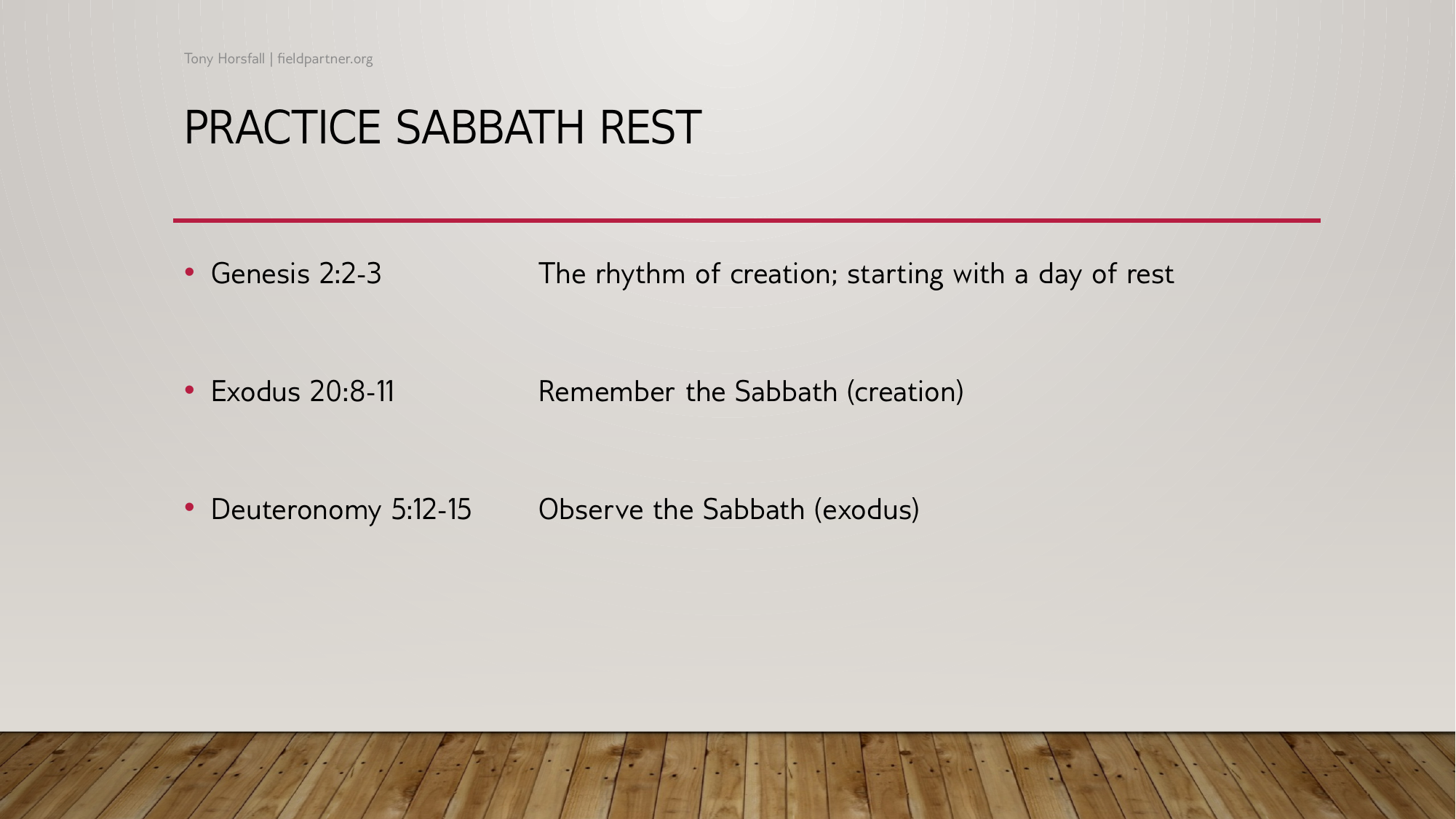

Tony Horsfall | fieldpartner.org
# Practice sabbath rest
Genesis 2:2-3		The rhythm of creation; starting with a day of rest

Exodus 20:8-11		Remember the Sabbath (creation)

Deuteronomy 5:12-15	Observe the Sabbath (exodus)